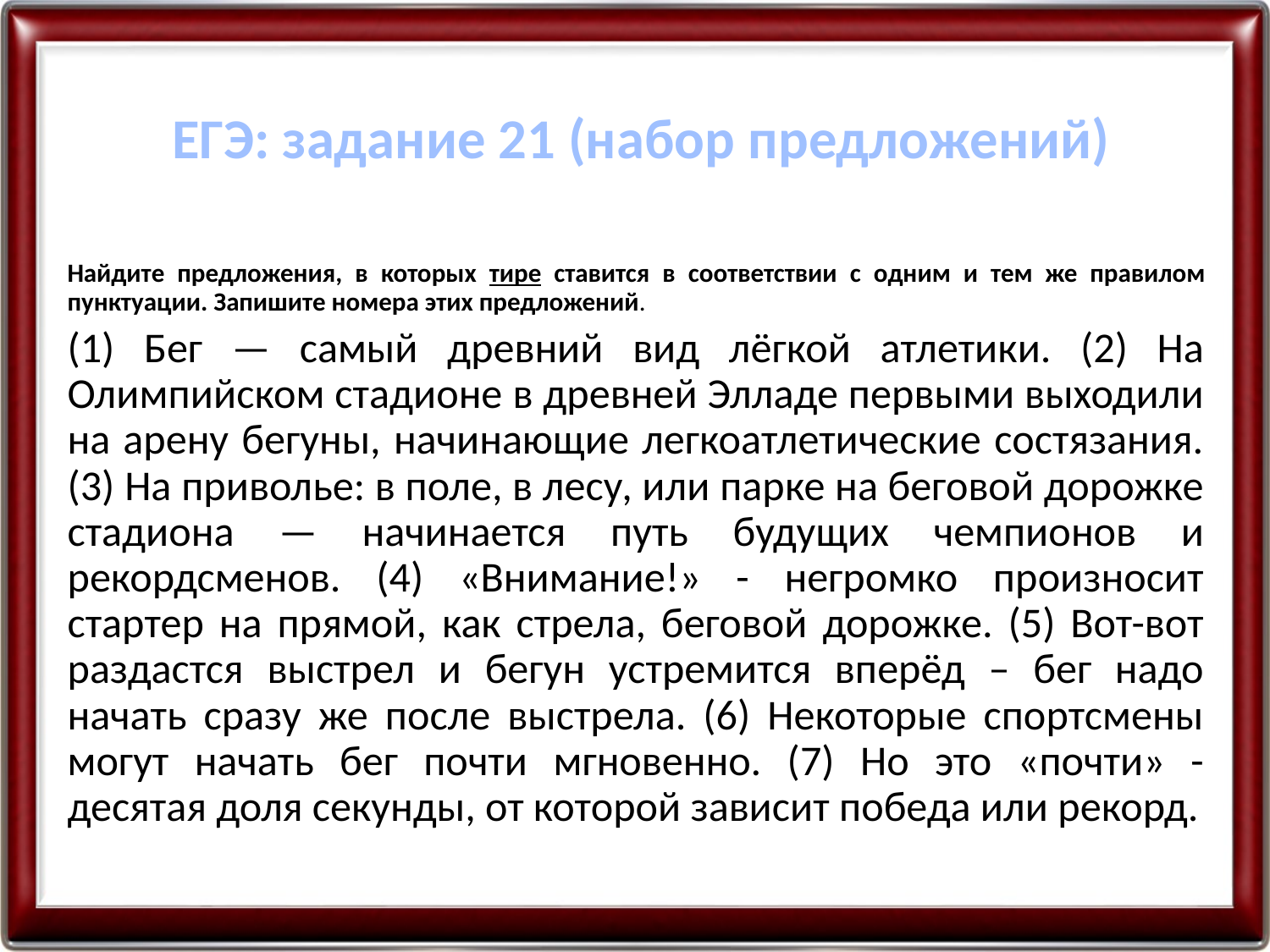

ЕГЭ: задание 21 (набор предложений)
Найдите предложения, в которых тире ставится в соответствии с одним и тем же правилом пунктуации. Запишите номера этих предложений.
(1) Бег — самый древний вид лёгкой атлетики. (2) На Олимпийском стадионе в древней Элладе первыми выходили на арену бегуны, начинающие легкоатлетические состязания. (3) На приволье: в поле, в лесу, или парке на беговой дорожке стадиона — начинается путь будущих чемпионов и рекордсменов. (4) «Внимание!» - негромко произносит стартер на прямой, как стрела, беговой дорожке. (5) Вот-вот раздастся выстрел и бегун устремится вперёд – бег надо начать сразу же после выстрела. (6) Некоторые спортсмены могут начать бег почти мгновенно. (7) Но это «почти» - десятая доля секунды, от которой зависит победа или рекорд.